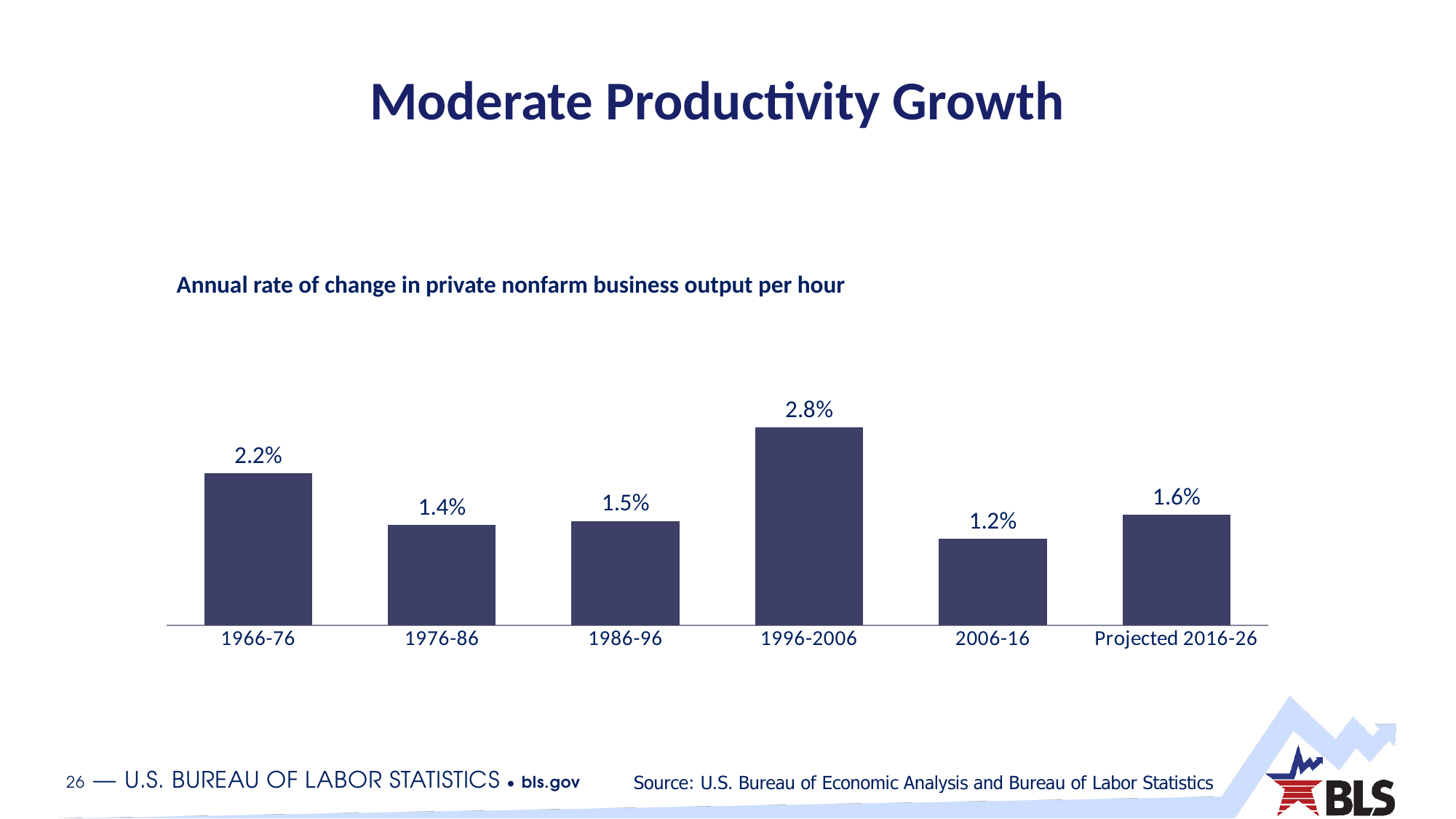

# Moderate Productivity Growth
Annual rate of change in private nonfarm business output per hour

### Chart

| Category |  |
|---|---|
| 1966-76 | 0.0218 |
| 1976-86 | 0.0144 |
| 1986-96 | 0.015 |
| 1996-2006 | 0.0284490180380135 |
| 2006-16 | 0.0124 |
| Projected 2016-26 | 0.0159 |
Source: U.S. Bureau of Economic Analysis and Bureau of Labor Statistics